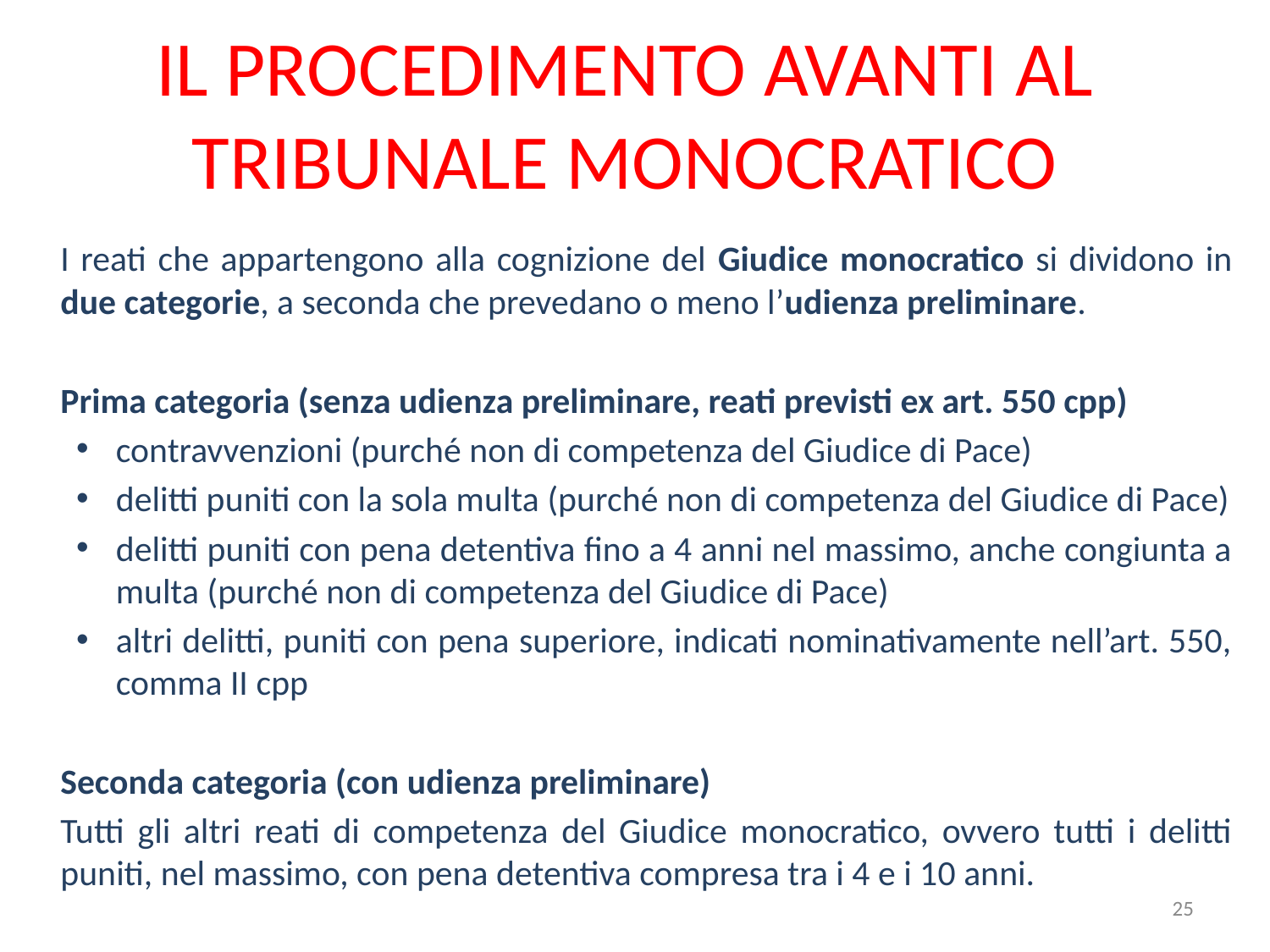

# IL PROCEDIMENTO AVANTI AL TRIBUNALE MONOCRATICO
	I reati che appartengono alla cognizione del Giudice monocratico si dividono in due categorie, a seconda che prevedano o meno l’udienza preliminare.

	Prima categoria (senza udienza preliminare, reati previsti ex art. 550 cpp)
contravvenzioni (purché non di competenza del Giudice di Pace)
delitti puniti con la sola multa (purché non di competenza del Giudice di Pace)
delitti puniti con pena detentiva fino a 4 anni nel massimo, anche congiunta a multa (purché non di competenza del Giudice di Pace)
altri delitti, puniti con pena superiore, indicati nominativamente nell’art. 550, comma II cpp

	Seconda categoria (con udienza preliminare)
	Tutti gli altri reati di competenza del Giudice monocratico, ovvero tutti i delitti puniti, nel massimo, con pena detentiva compresa tra i 4 e i 10 anni.

25